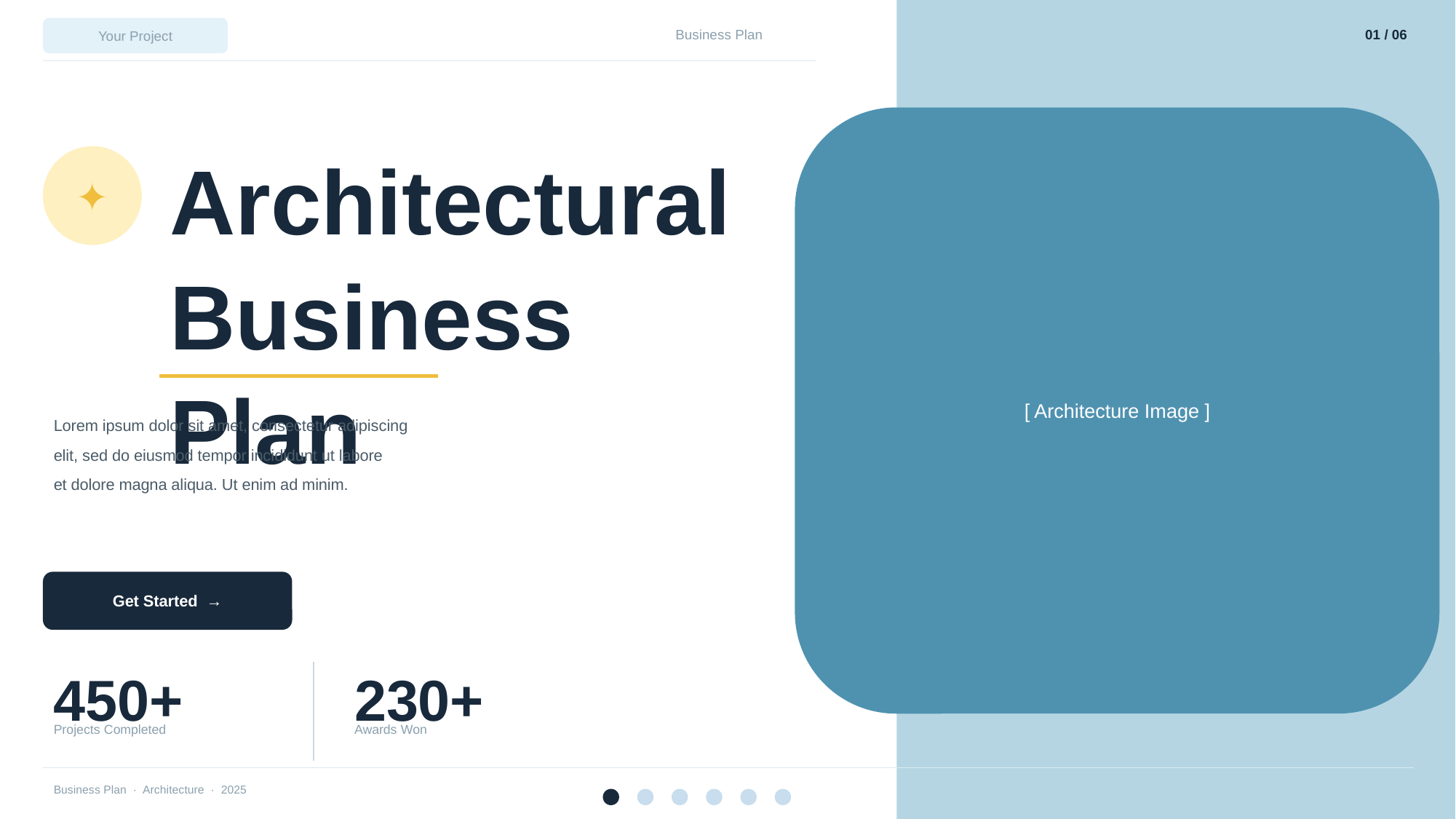

Your Project
Business Plan
01 / 06
[ Architecture Image ]
Architectural
Business Plan

✦
Lorem ipsum dolor sit amet, consectetur adipiscing
elit, sed do eiusmod tempor incididunt ut labore
et dolore magna aliqua. Ut enim ad minim.
Get Started  →
450+
230+
Projects Completed
Awards Won
Business Plan  ·  Architecture  ·  2025